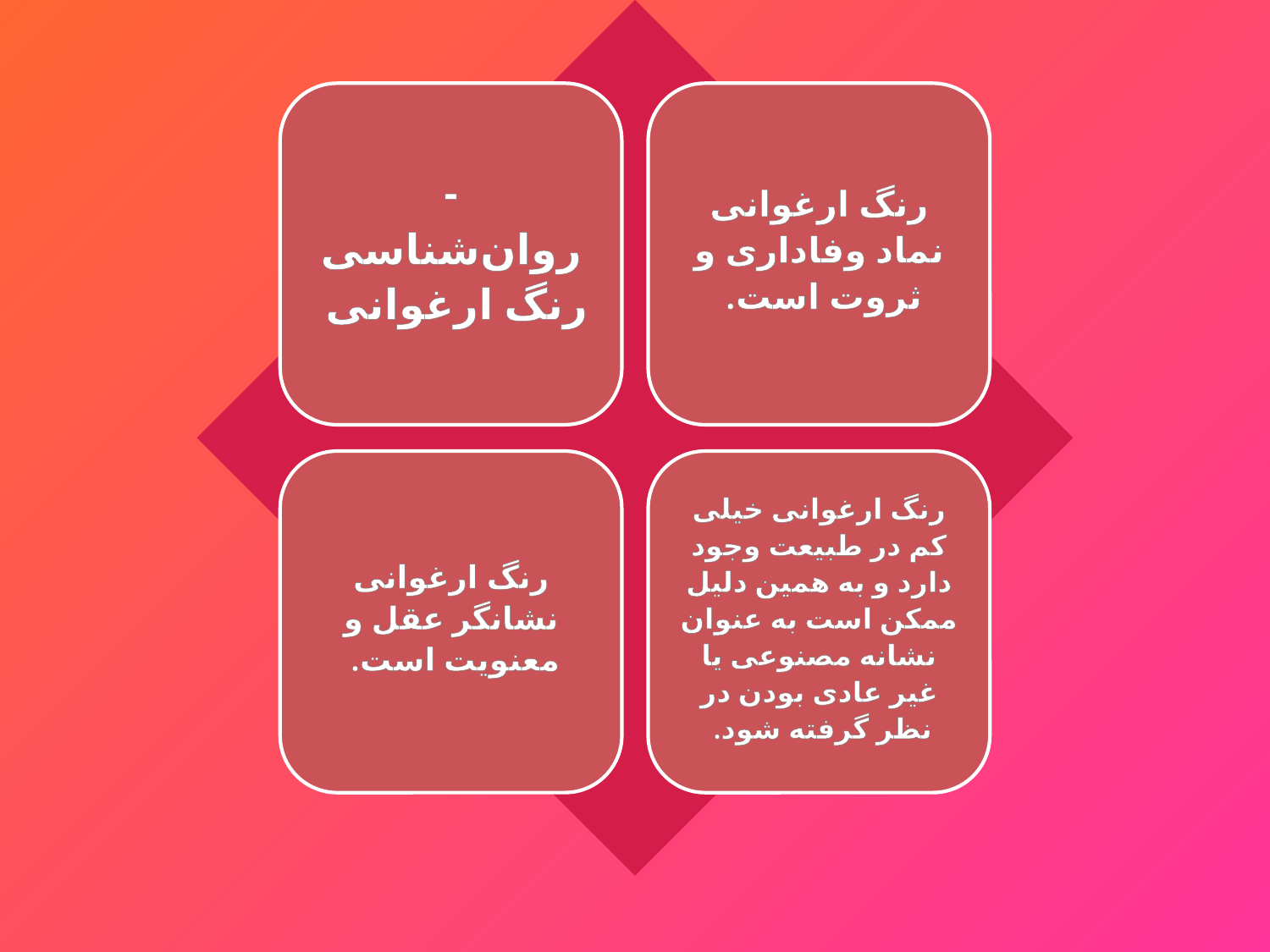

- روان‌شناسی رنگ ارغوانی
رنگ ارغوانی نماد وفاداری و ثروت است.
رنگ ارغوانی نشانگر عقل و معنویت است.
رنگ ارغوانی خیلی کم در طبیعت وجود دارد و به همین دلیل ممکن است به عنوان نشانه مصنوعی یا غیر عادی بودن در نظر گرفته شود.
#